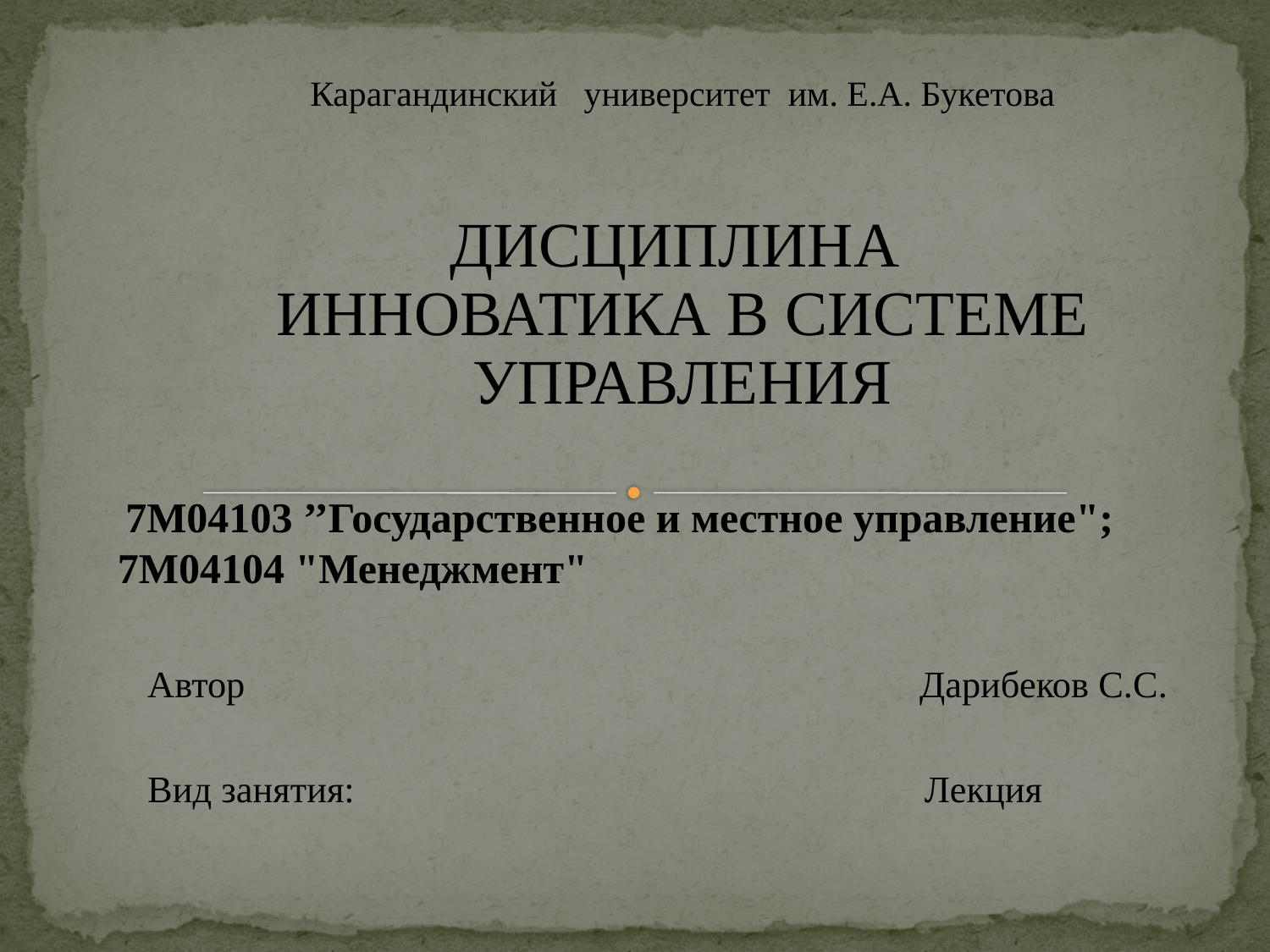

Карагандинский   университет  им. Е.А. Букетова
Дисциплина
Инноватика в системе управления

 7М04103 ’’Государственное и местное управление";
7М04104 "Менеджмент"
Автор                                                                       Дарибеков С.С.

Вид занятия:                                                            Лекция